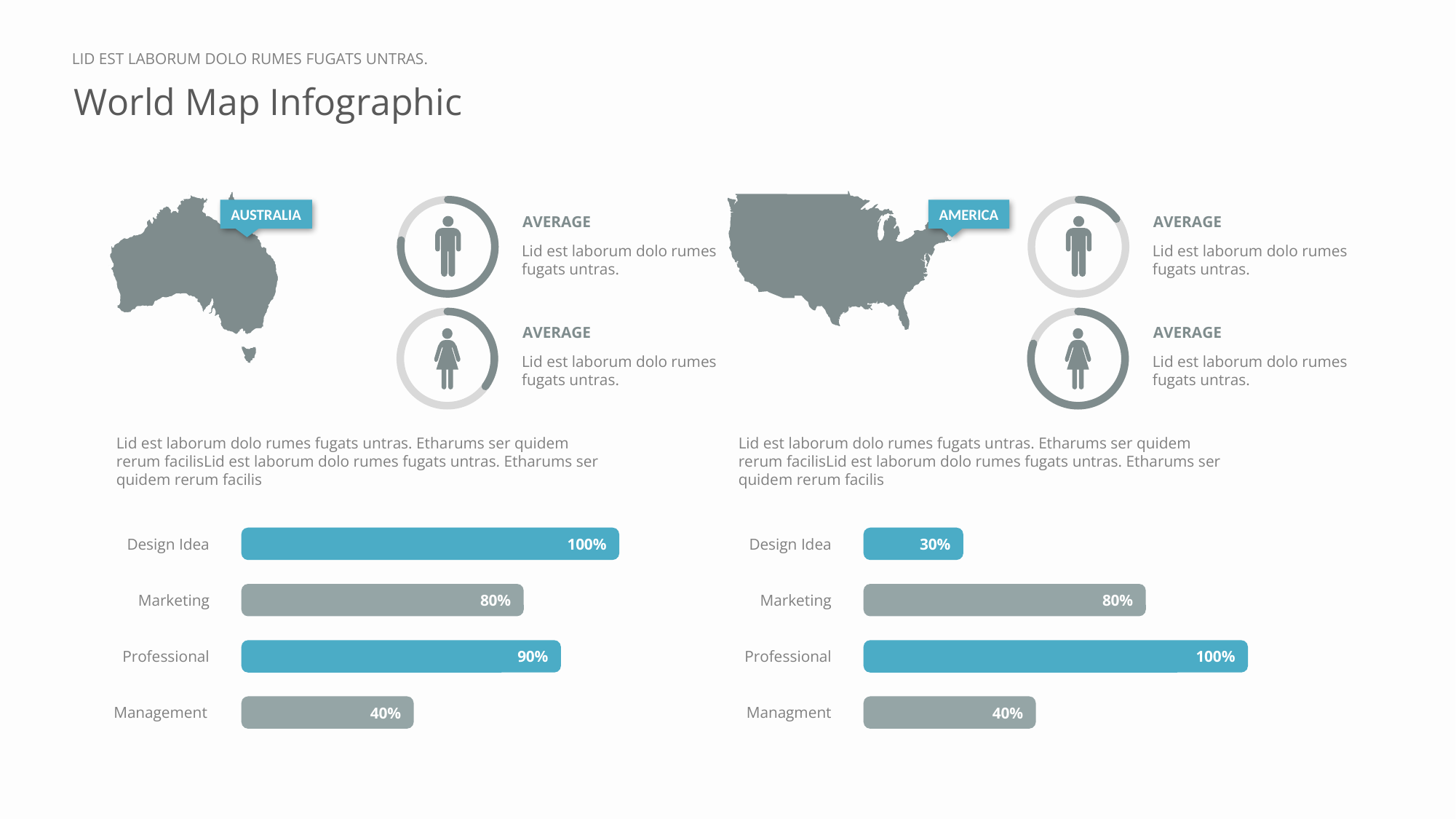

LID EST LABORUM DOLO RUMES FUGATS UNTRAS.
World Map Infographic

AMERICA

AUSTRALIA
AVERAGE
AVERAGE

Lid est laborum dolo rumes fugats untras.
Lid est laborum dolo rumes fugats untras.

AVERAGE
AVERAGE

Lid est laborum dolo rumes fugats untras.
Lid est laborum dolo rumes fugats untras.
Lid est laborum dolo rumes fugats untras. Etharums ser quidem rerum facilisLid est laborum dolo rumes fugats untras. Etharums ser quidem rerum facilis
Lid est laborum dolo rumes fugats untras. Etharums ser quidem rerum facilisLid est laborum dolo rumes fugats untras. Etharums ser quidem rerum facilis
100%
30%
Design Idea
Design Idea
80%
80%
Marketing
Marketing
90%
100%
Professional
Professional
40%
40%
Management
Managment